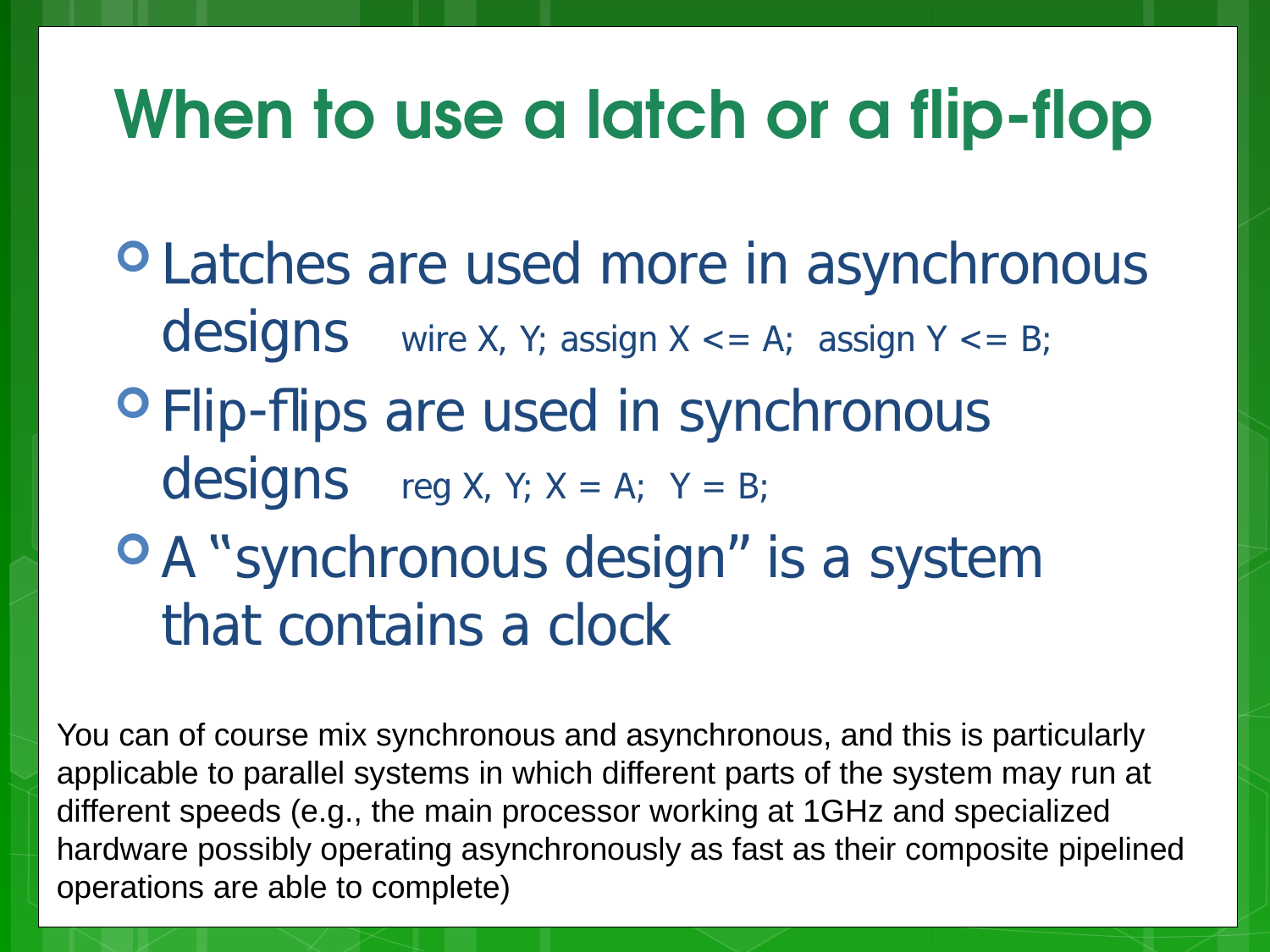

# When to use a latch or a flip-flop
Latches are used more in asynchronous designs   wire X, Y; assign X <= A;  assign Y <= B;
Flip-flips are used in synchronous designs   reg X, Y; X = A;  Y = B;
A “synchronous design” is a system that contains a clock
You can of course mix synchronous and asynchronous, and this is particularly applicable to parallel systems in which different parts of the system may run at different speeds (e.g., the main processor working at 1GHz and specialized hardware possibly operating asynchronously as fast as their composite pipelined operations are able to complete)